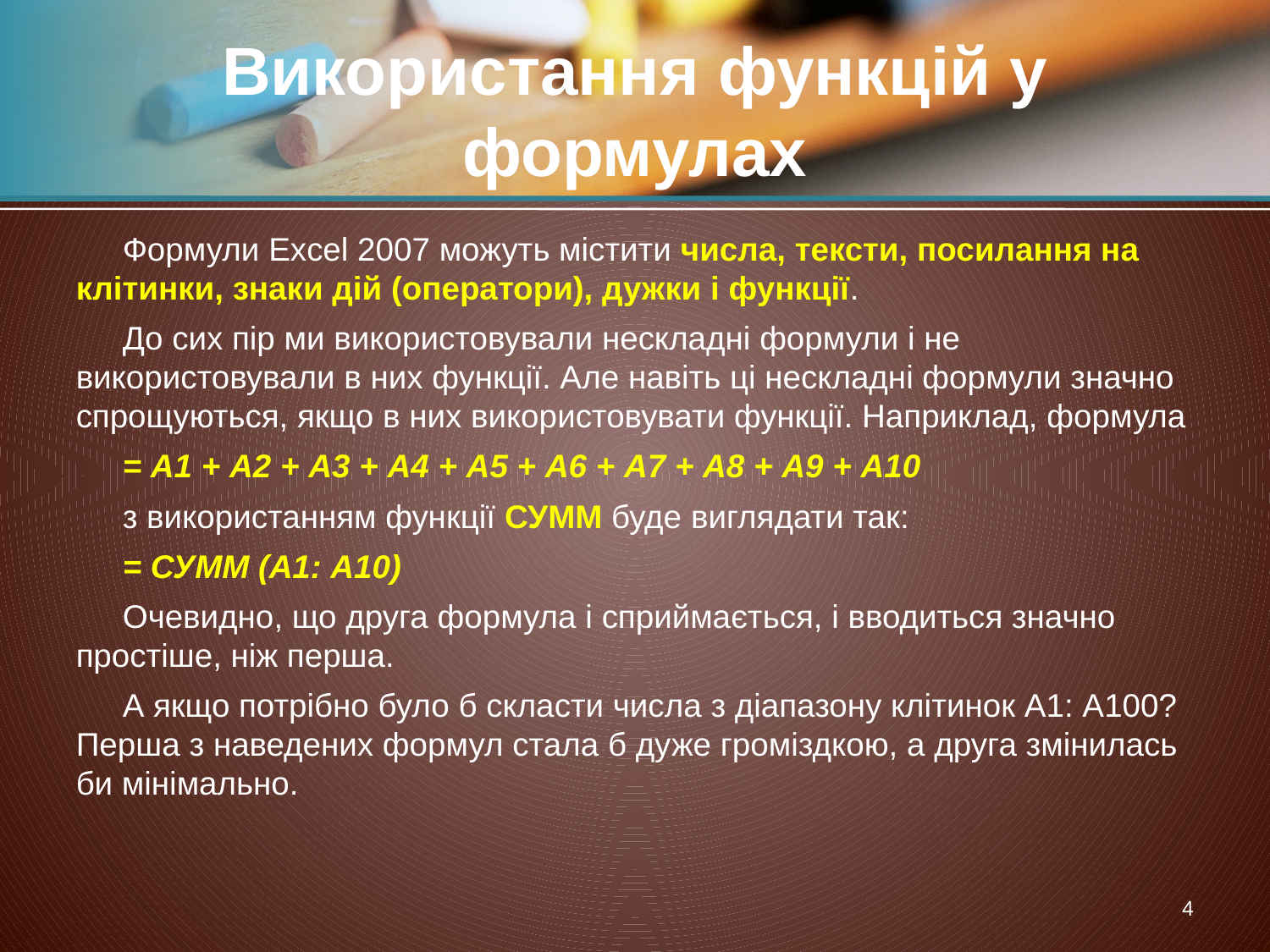

# Використання функцій у формулах
Формули Excel 2007 можуть містити числа, тексти, посилання на клітинки, знаки дій (оператори), дужки і функції.
До сих пір ми використовували нескладні формули і не використовували в них функції. Але навіть ці нескладні формули значно спрощуються, якщо в них використовувати функції. Наприклад, формула
= А1 + А2 + А3 + А4 + А5 + А6 + А7 + А8 + А9 + А10
з використанням функції СУММ буде виглядати так:
= СУММ (А1: А10)
Очевидно, що друга формула і сприймається, і вводиться значно простіше, ніж перша.
А якщо потрібно було б скласти числа з діапазону клітинок А1: А100? Перша з наведених формул стала б дуже громіздкою, а друга змінилась би мінімально.
4